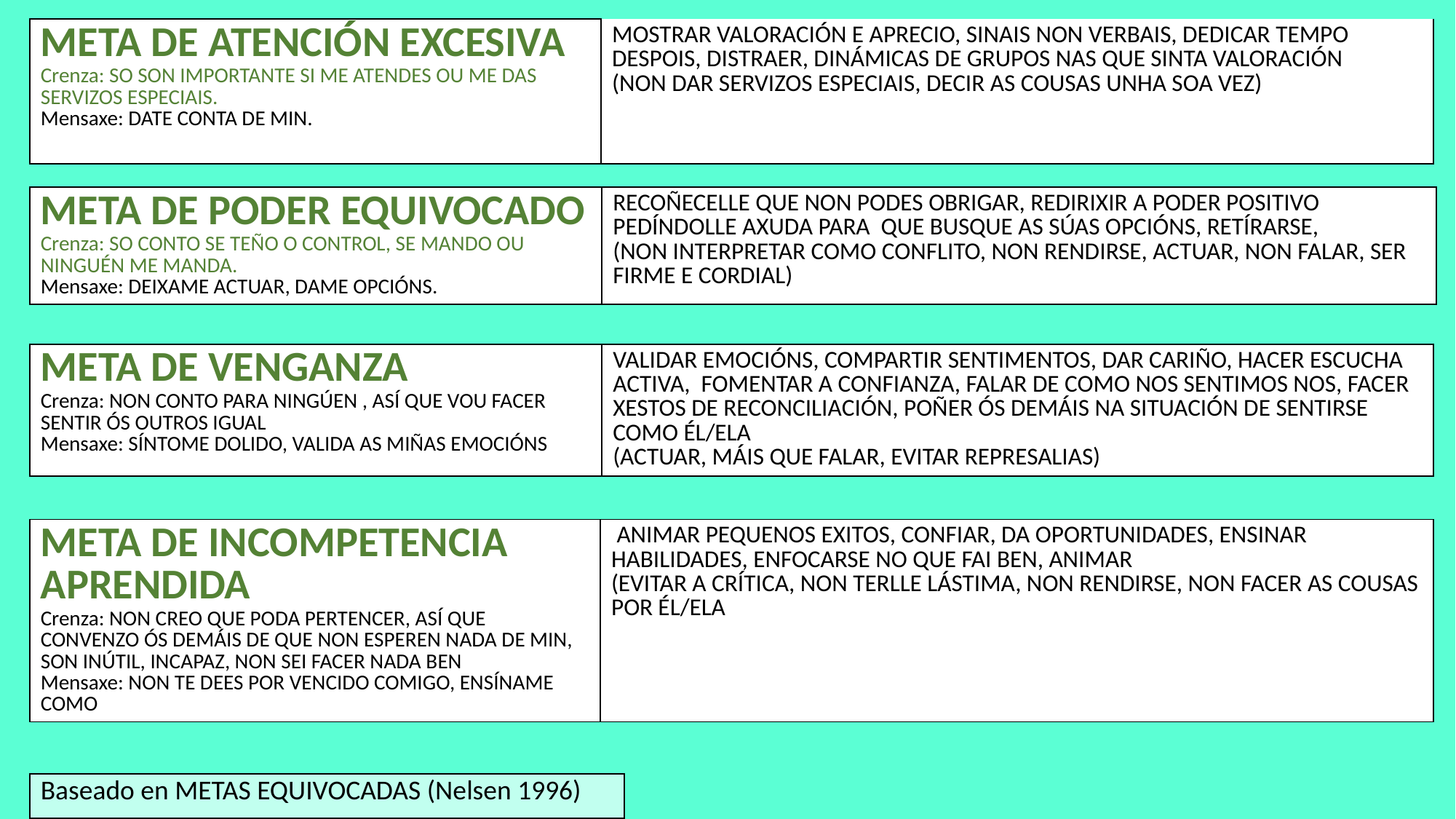

| META DE ATENCIÓN EXCESIVA Crenza: SO SON IMPORTANTE SI ME ATENDES OU ME DAS SERVIZOS ESPECIAIS. Mensaxe: DATE CONTA DE MIN. | MOSTRAR VALORACIÓN E APRECIO, SINAIS NON VERBAIS, DEDICAR TEMPO DESPOIS, DISTRAER, DINÁMICAS DE GRUPOS NAS QUE SINTA VALORACIÓN (NON DAR SERVIZOS ESPECIAIS, DECIR AS COUSAS UNHA SOA VEZ) |
| --- | --- |
| META DE PODER EQUIVOCADO Crenza: SO CONTO SE TEÑO O CONTROL, SE MANDO OU NINGUÉN ME MANDA. Mensaxe: DEIXAME ACTUAR, DAME OPCIÓNS. | RECOÑECELLE QUE NON PODES OBRIGAR, REDIRIXIR A PODER POSITIVO PEDÍNDOLLE AXUDA PARA QUE BUSQUE AS SÚAS OPCIÓNS, RETÍRARSE, (NON INTERPRETAR COMO CONFLITO, NON RENDIRSE, ACTUAR, NON FALAR, SER FIRME E CORDIAL) |
| --- | --- |
| META DE VENGANZA Crenza: NON CONTO PARA NINGÚEN , ASÍ QUE VOU FACER SENTIR ÓS OUTROS IGUAL Mensaxe: SÍNTOME DOLIDO, VALIDA AS MIÑAS EMOCIÓNS | VALIDAR EMOCIÓNS, COMPARTIR SENTIMENTOS, DAR CARIÑO, HACER ESCUCHA ACTIVA, FOMENTAR A CONFIANZA, FALAR DE COMO NOS SENTIMOS NOS, FACER XESTOS DE RECONCILIACIÓN, POÑER ÓS DEMÁIS NA SITUACIÓN DE SENTIRSE COMO ÉL/ELA (ACTUAR, MÁIS QUE FALAR, EVITAR REPRESALIAS) |
| --- | --- |
| META DE INCOMPETENCIA APRENDIDA Crenza: NON CREO QUE PODA PERTENCER, ASÍ QUE CONVENZO ÓS DEMÁIS DE QUE NON ESPEREN NADA DE MIN, SON INÚTIL, INCAPAZ, NON SEI FACER NADA BEN Mensaxe: NON TE DEES POR VENCIDO COMIGO, ENSÍNAME COMO | ANIMAR PEQUENOS EXITOS, CONFIAR, DA OPORTUNIDADES, ENSINAR HABILIDADES, ENFOCARSE NO QUE FAI BEN, ANIMAR (EVITAR A CRÍTICA, NON TERLLE LÁSTIMA, NON RENDIRSE, NON FACER AS COUSAS POR ÉL/ELA |
| --- | --- |
| Baseado en METAS EQUIVOCADAS (Nelsen 1996) |
| --- |